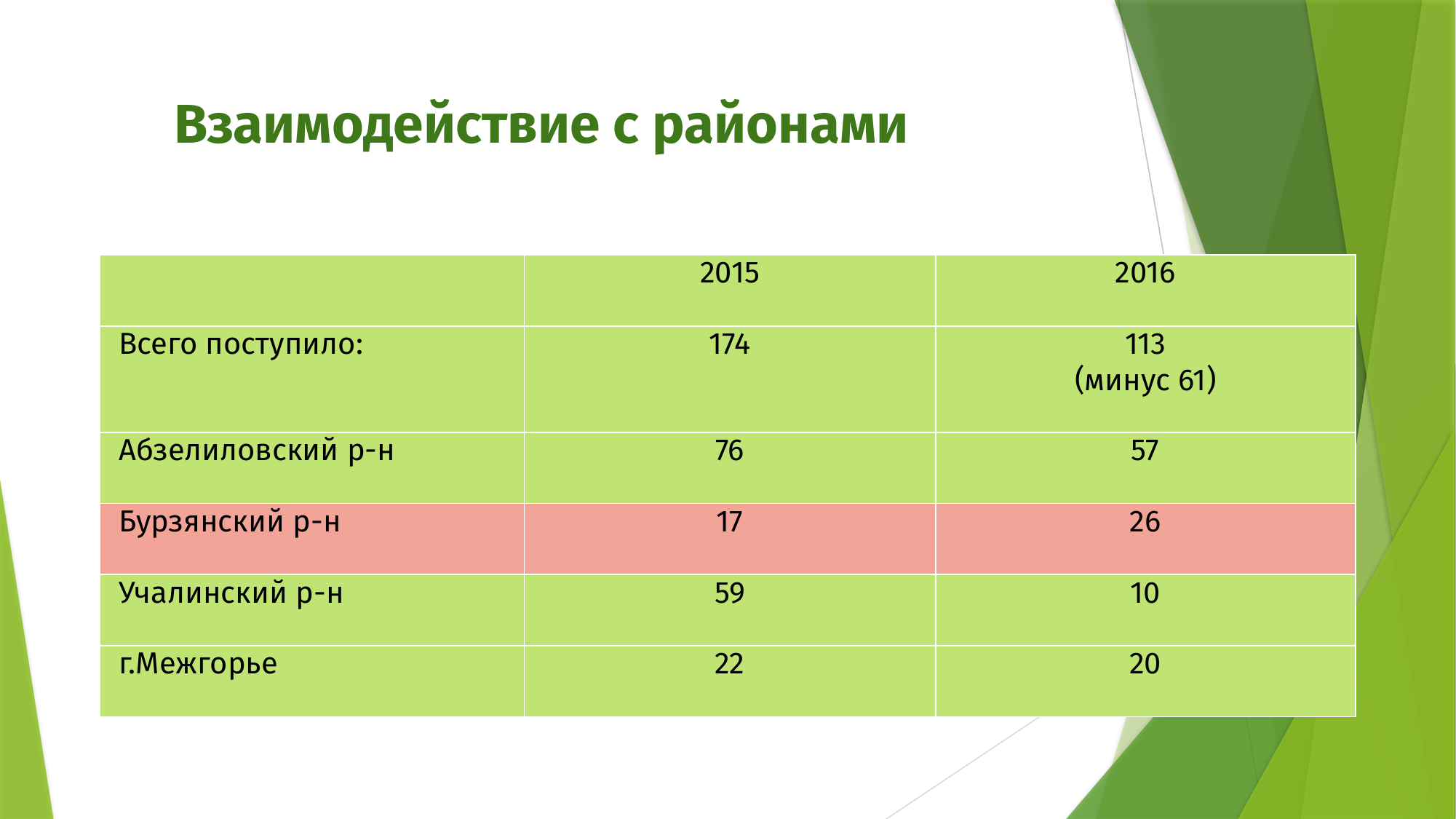

# Взаимодействие с районами
|  | 2015 | 2016 |
| --- | --- | --- |
| Всего поступило: | 174 | 113 (минус 61) |
| Абзелиловский р-н | 76 | 57 |
| Бурзянский р-н | 17 | 26 |
| Учалинский р-н | 59 | 10 |
| г.Межгорье | 22 | 20 |